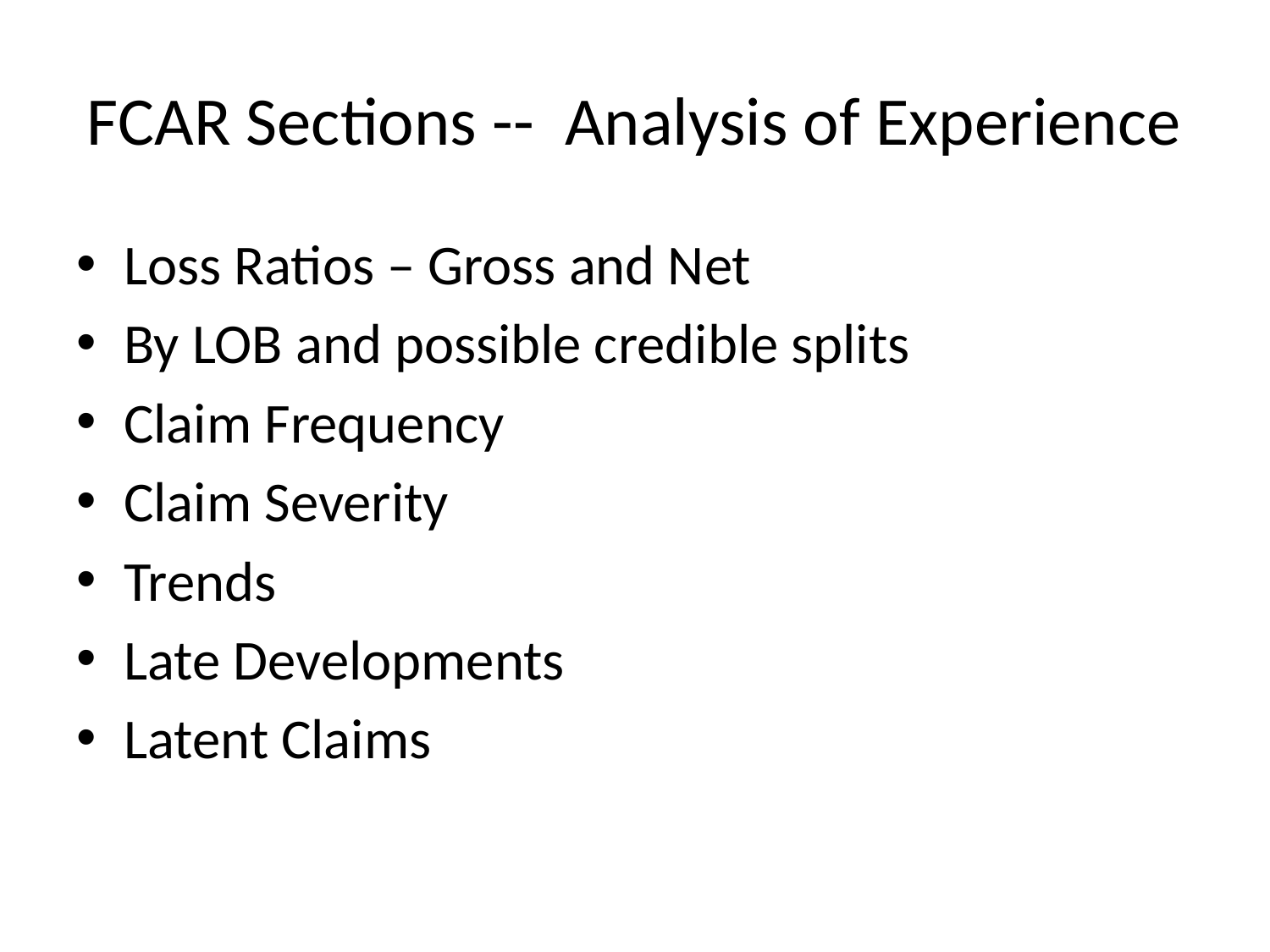

# FCAR Sections --  Analysis of Experience
Loss Ratios – Gross and Net
By LOB and possible credible splits
Claim Frequency
Claim Severity
Trends
Late Developments
Latent Claims